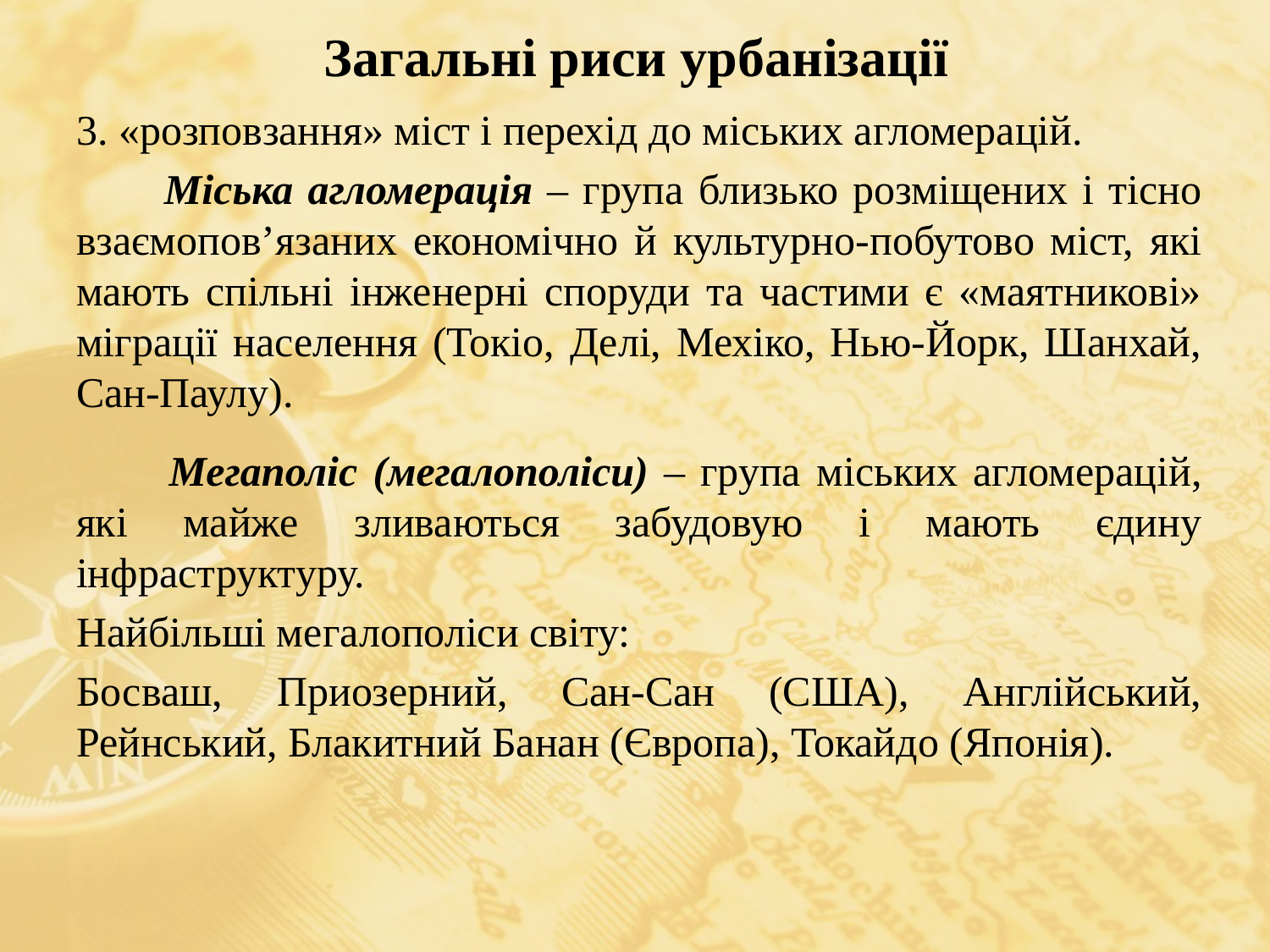

# Загальні риси урбанізації
3. «розповзання» міст і перехід до міських агломерацій.
      Міська агломерація – група близько розміщених і тісно взаємопов’язаних економічно й культурно-побутово міст, які мають спільні інженерні споруди та частими є «маятникові» міграції населення (Токіо, Делі, Мехіко, Нью-Йорк, Шанхай, Сан-Паулу).

      Мегаполіс (мегалополіси) – група міських агломерацій, які майже зливаються забудовую і мають єдину інфраструктуру.
Найбільші мегалополіси світу:
Босваш, Приозерний, Сан-Сан (США), Англійський, Рейнський, Блакитний Банан (Європа), Токайдо (Японія).